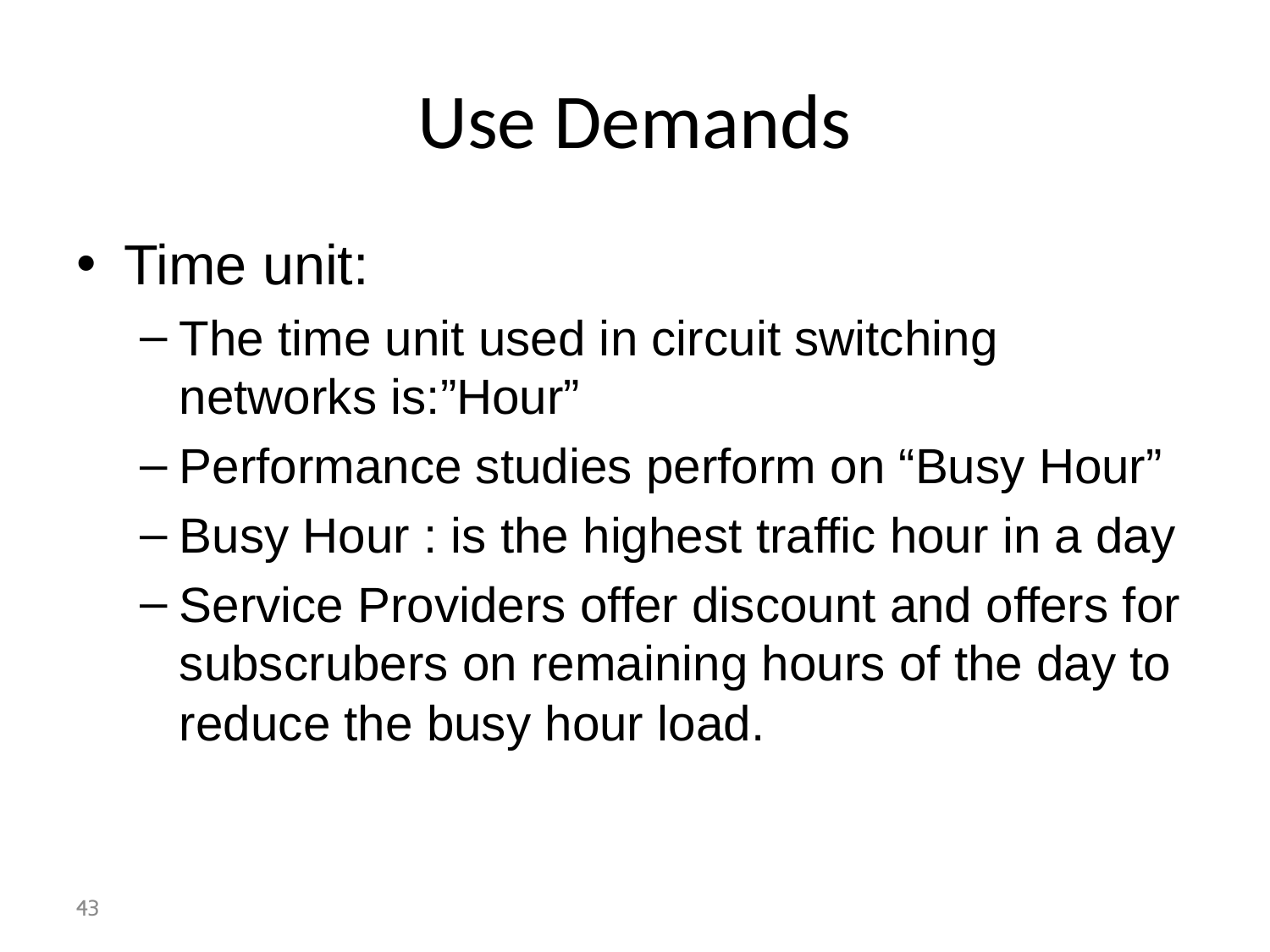

# Use Demands
Time unit:
The time unit used in circuit switching networks is:”Hour”
Performance studies perform on “Busy Hour”
Busy Hour : is the highest traffic hour in a day
Service Providers offer discount and offers for subscrubers on remaining hours of the day to reduce the busy hour load.
43